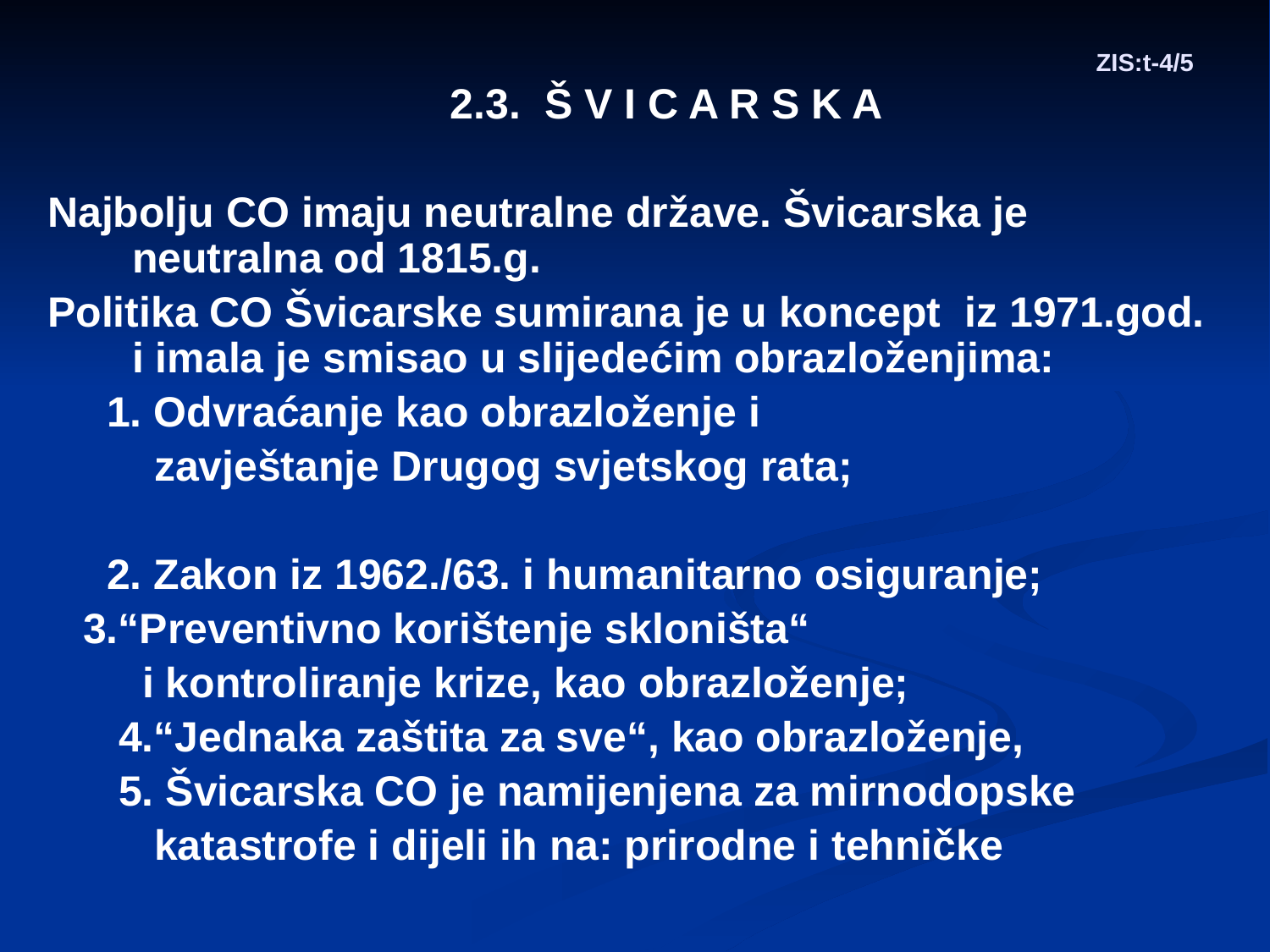

# ZIS:t-4/5
2.3.  Š V I C A R S K A

Najbolju CO imaju neutralne države. Švicarska je neutralna od 1815.g.
Politika CO Švicarske sumirana je u koncept  iz 1971.god. i imala je smisao u slijedećim obrazloženjima:
     1. Odvraćanje kao obrazloženje i
         zavještanje Drugog svjetskog rata;

     2. Zakon iz 1962./63. i humanitarno osiguranje;
   3.“Preventivno korištenje skloništa“
        i kontroliranje krize, kao obrazloženje;
      4.“Jednaka zaštita za sve“, kao obrazloženje,
      5. Švicarska CO je namijenjena za mirnodopske
         katastrofe i dijeli ih na: prirodne i tehničke